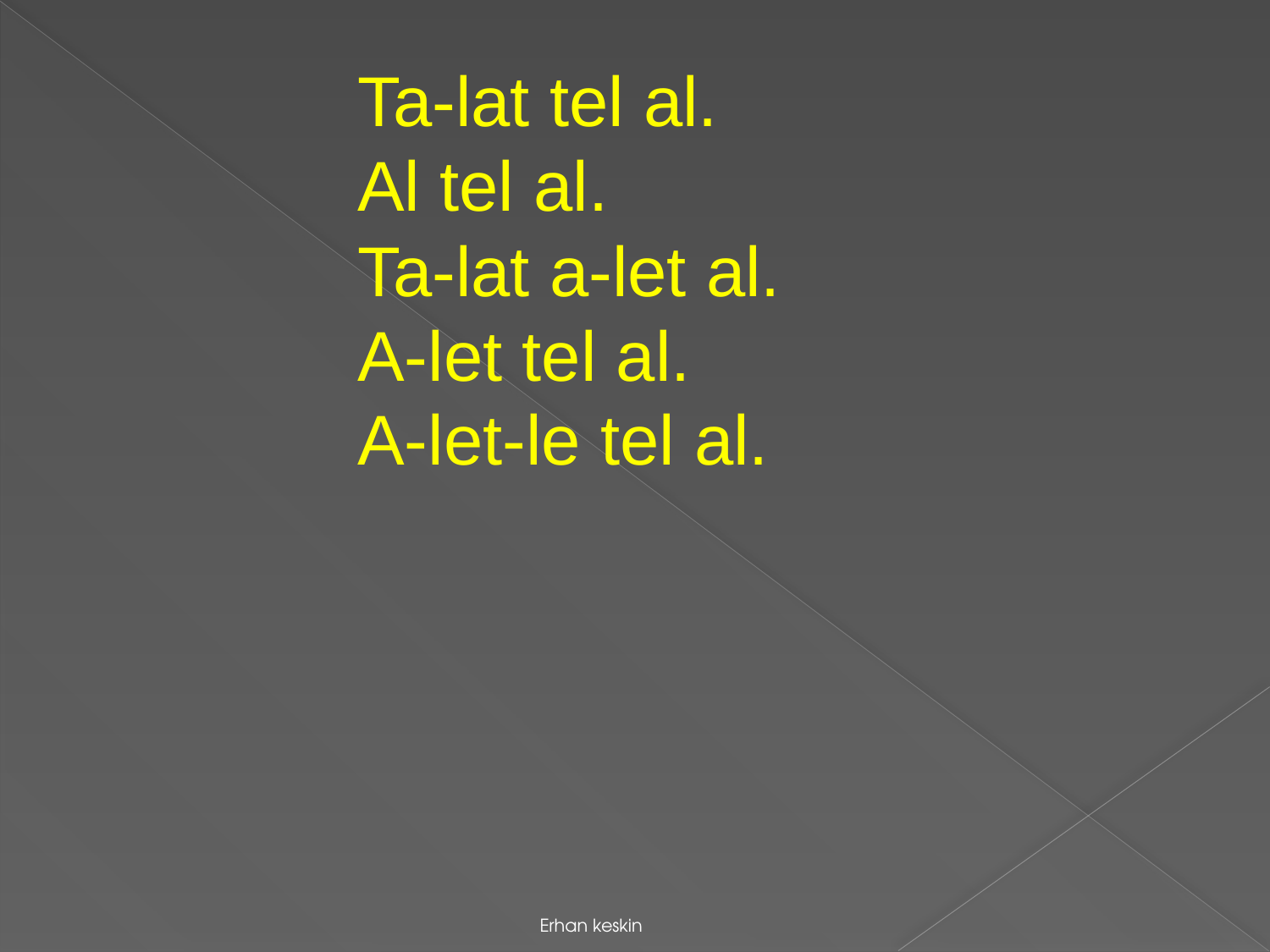

Ta-lat tel al.
Al tel al.
Ta-lat a-let al.
A-let tel al.
A-let-le tel al.
Erhan keskin